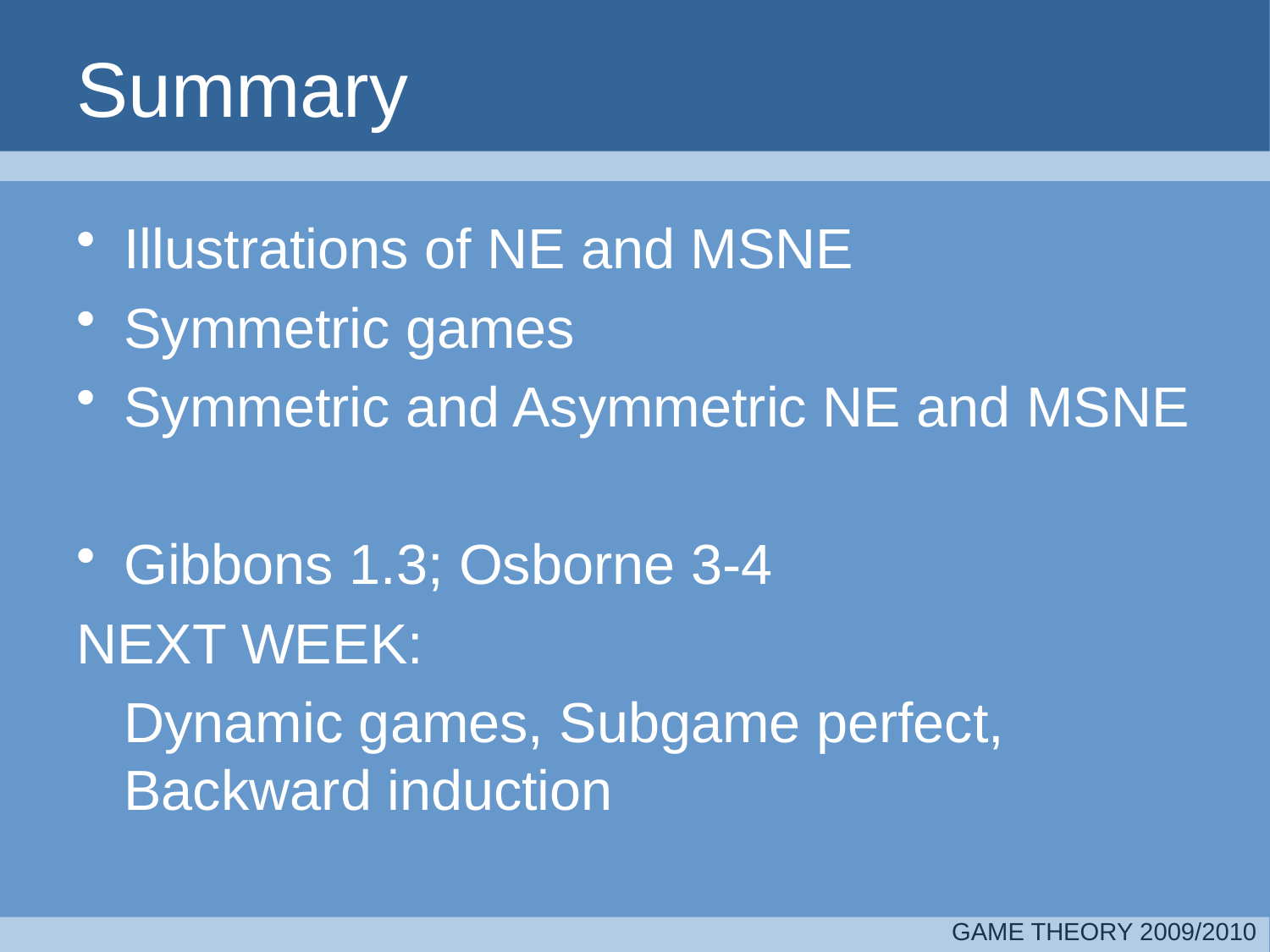

# Summary
Illustrations of NE and MSNE
Symmetric games
Symmetric and Asymmetric NE and MSNE

Gibbons 1.3; Osborne 3-4
NEXT WEEK:
 	Dynamic games, Subgame perfect, Backward induction

GAME THEORY 2009/2010